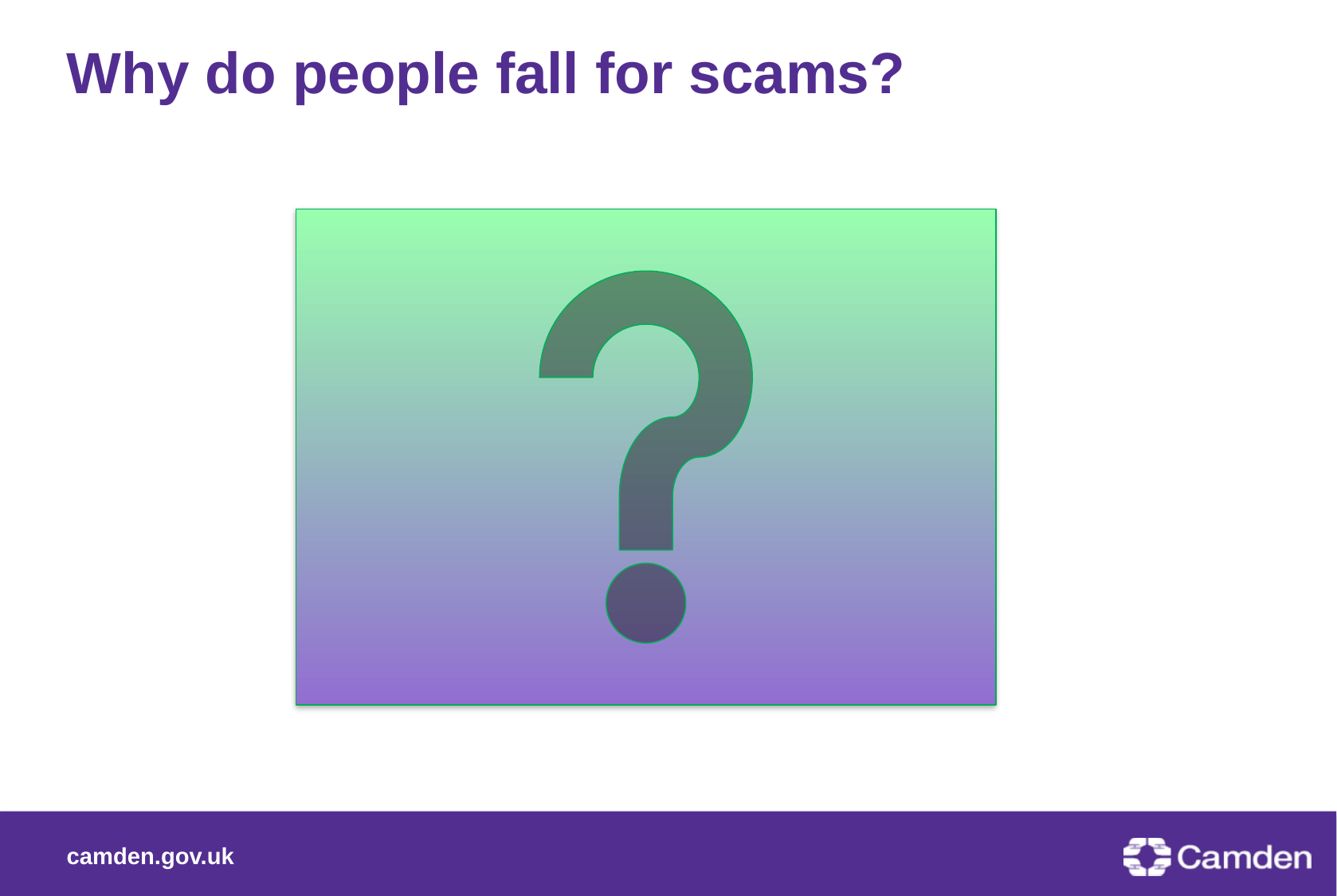

# Why do people fall for scams?
53%
53%